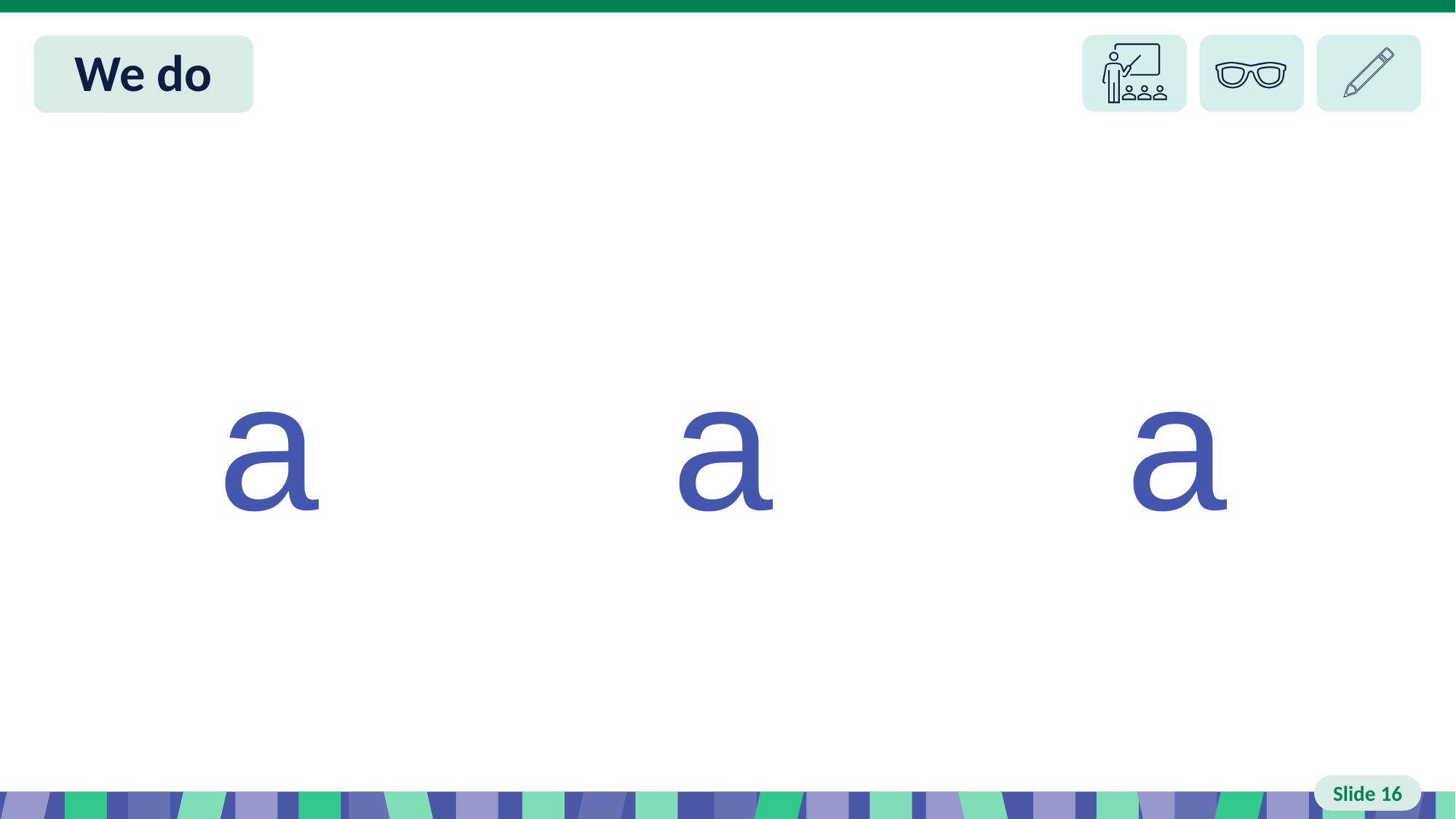

Slide 16 We do
a       a       a